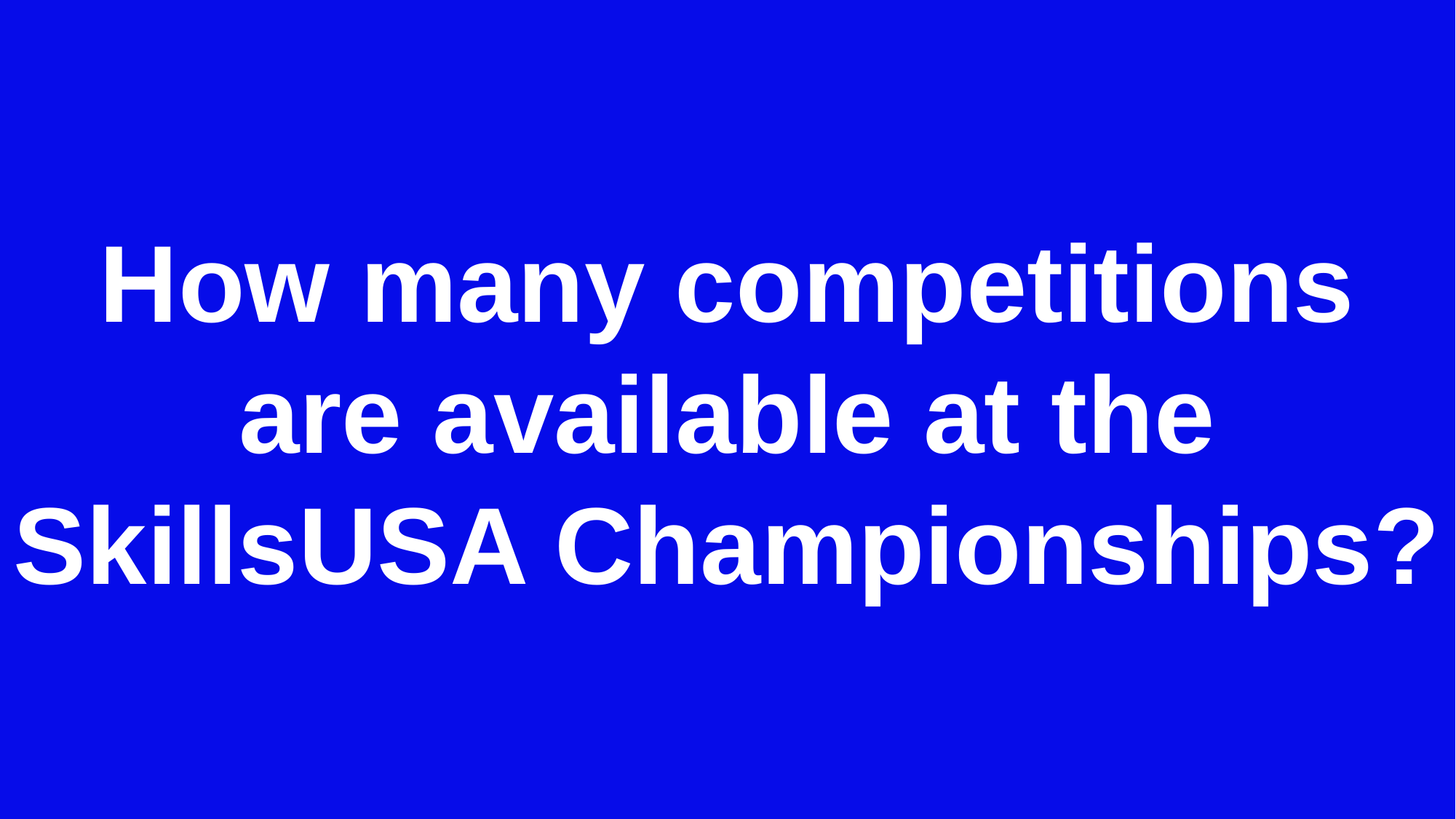

How many competitions are available at the SkillsUSA Championships?